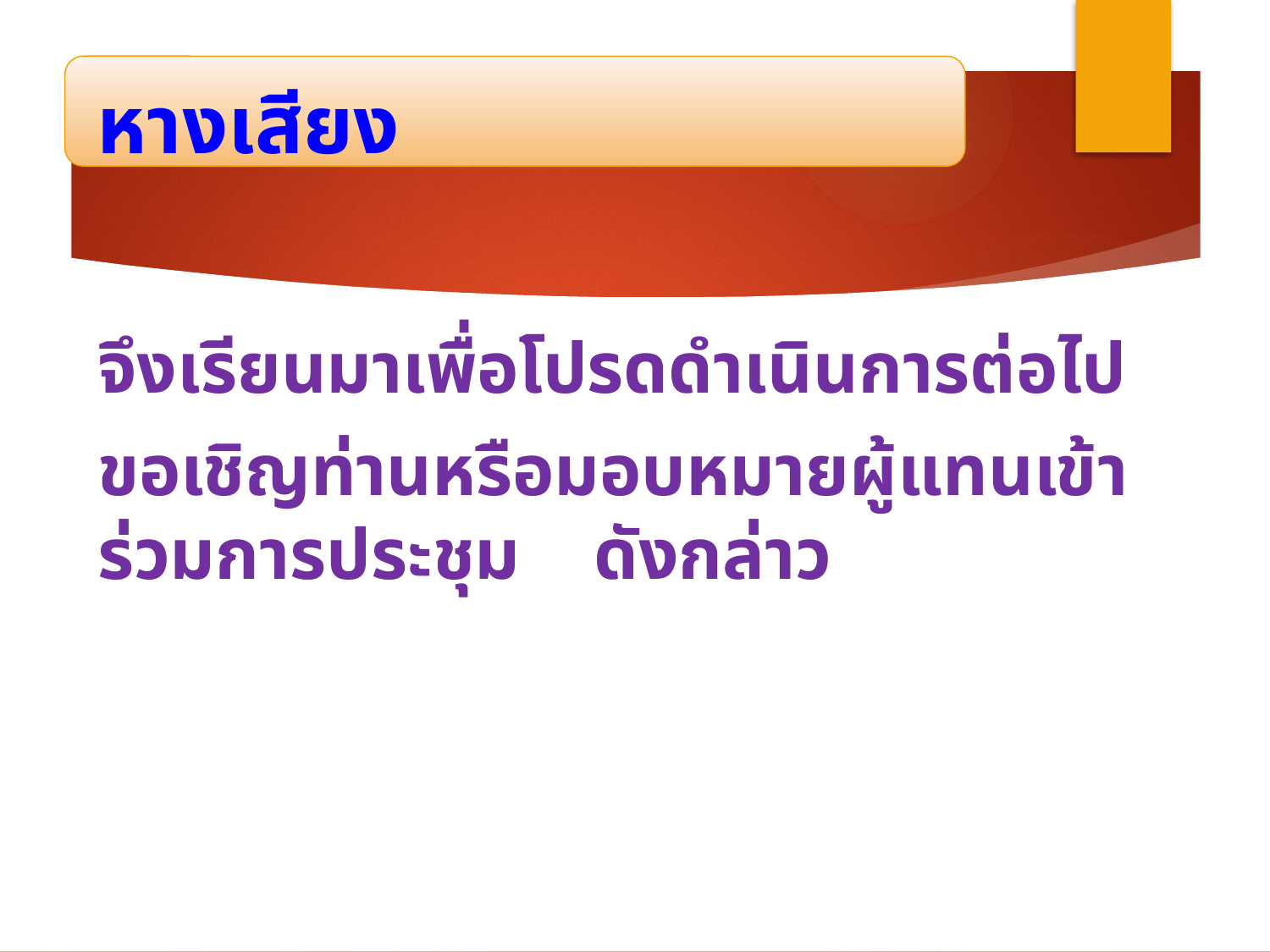

หางเสียง
จึงเรียนมาเพื่อโปรดดำเนินการต่อไป
ขอเชิญท่านหรือมอบหมายผู้แทนเข้าร่วมการประชุม    ดังกล่าว